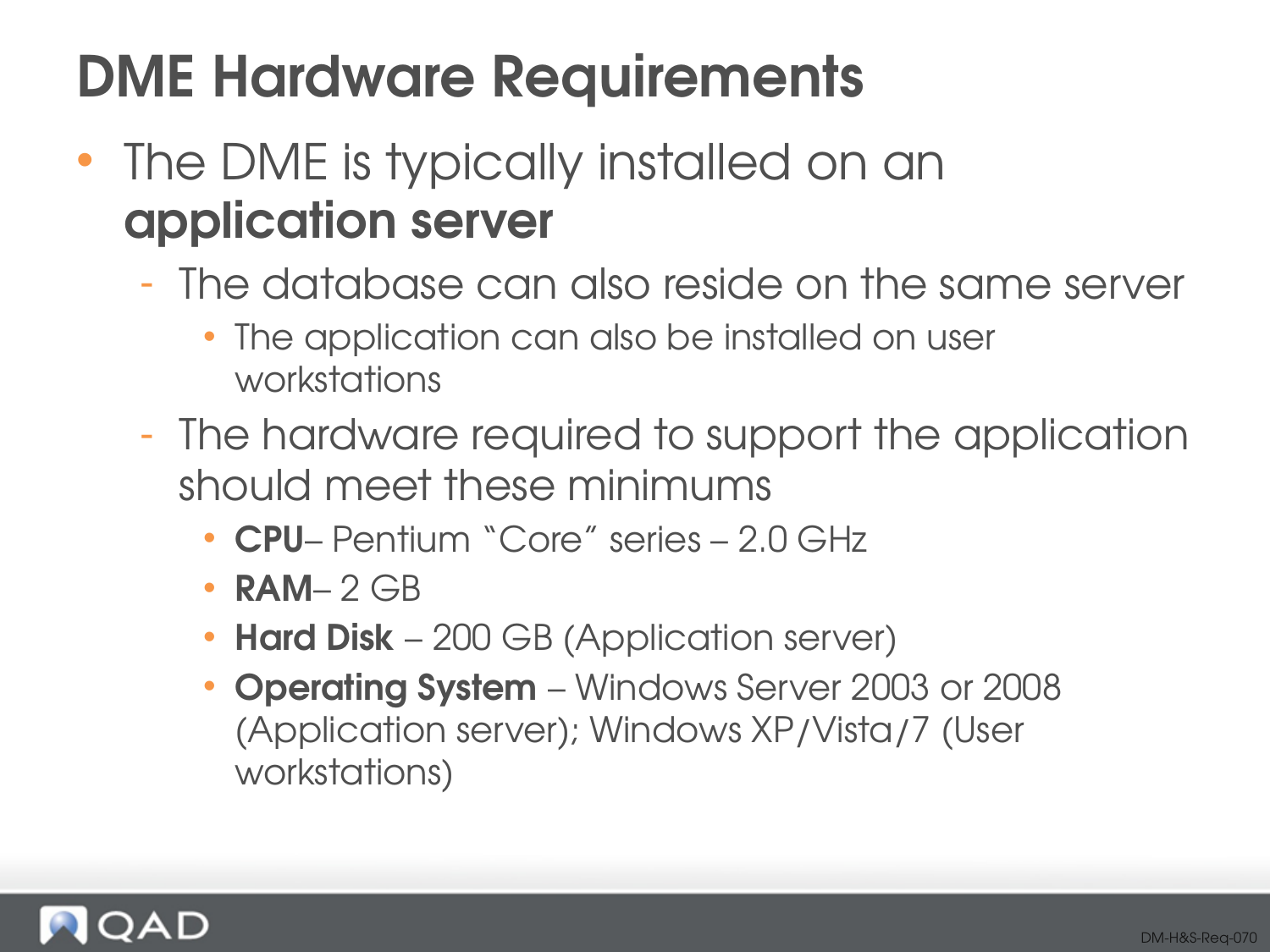

# DME Hardware Requirements
The DME is typically installed on an application server
The database can also reside on the same server
The application can also be installed on user workstations
The hardware required to support the application should meet these minimums
CPU– Pentium “Core” series – 2.0 GHz
RAM– 2 GB
Hard Disk – 200 GB (Application server)
Operating System – Windows Server 2003 or 2008 (Application server); Windows XP/Vista/7 (User workstations)

DM-H&S-Req-070